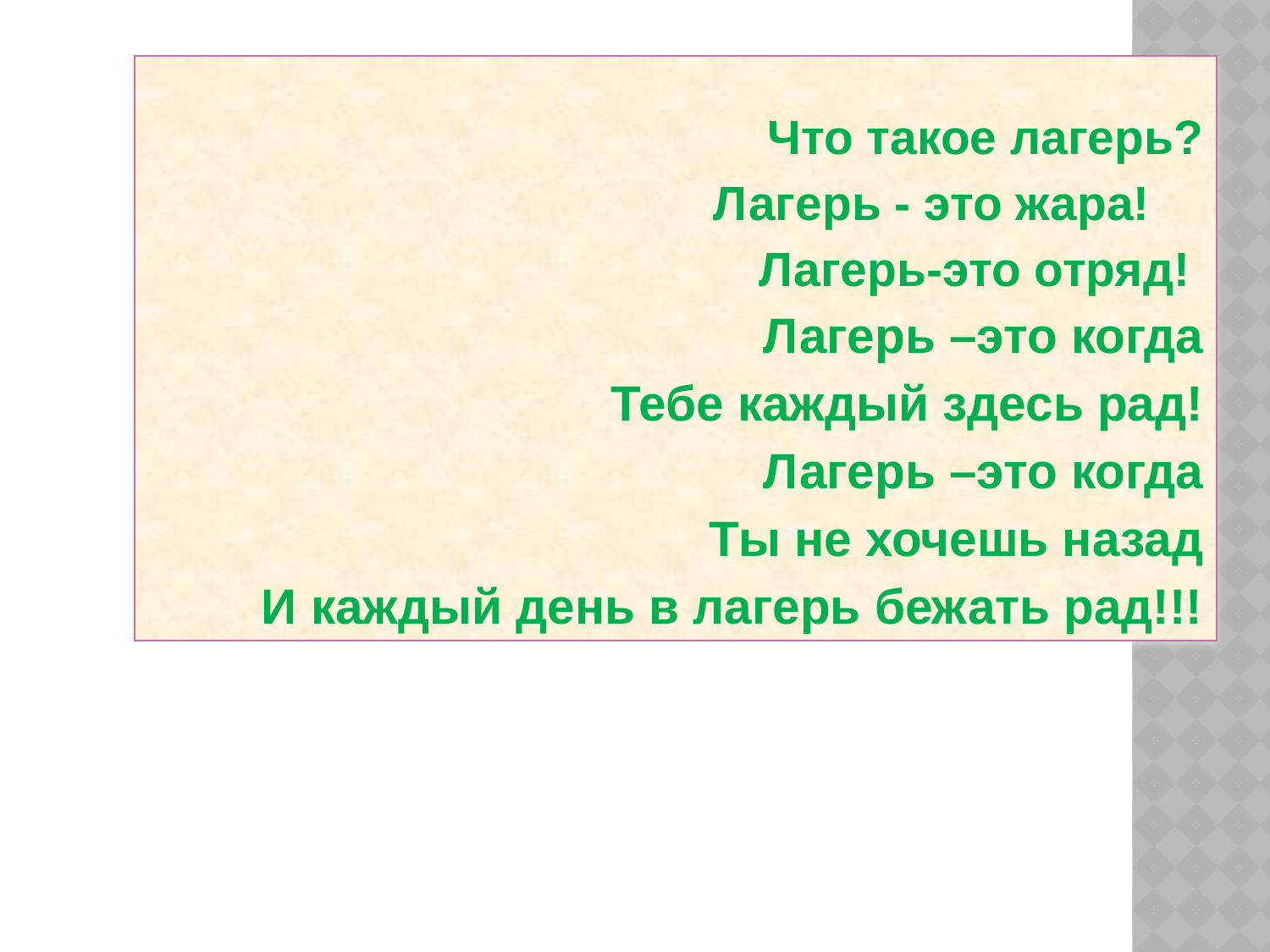

Что такое лагерь?
         Лагерь - это жара!
         Лагерь-это отряд!
        Лагерь –это когда
        Тебе каждый здесь рад!
        Лагерь –это когда
        Ты не хочешь назад
        И каждый день в лагерь бежать рад!!!